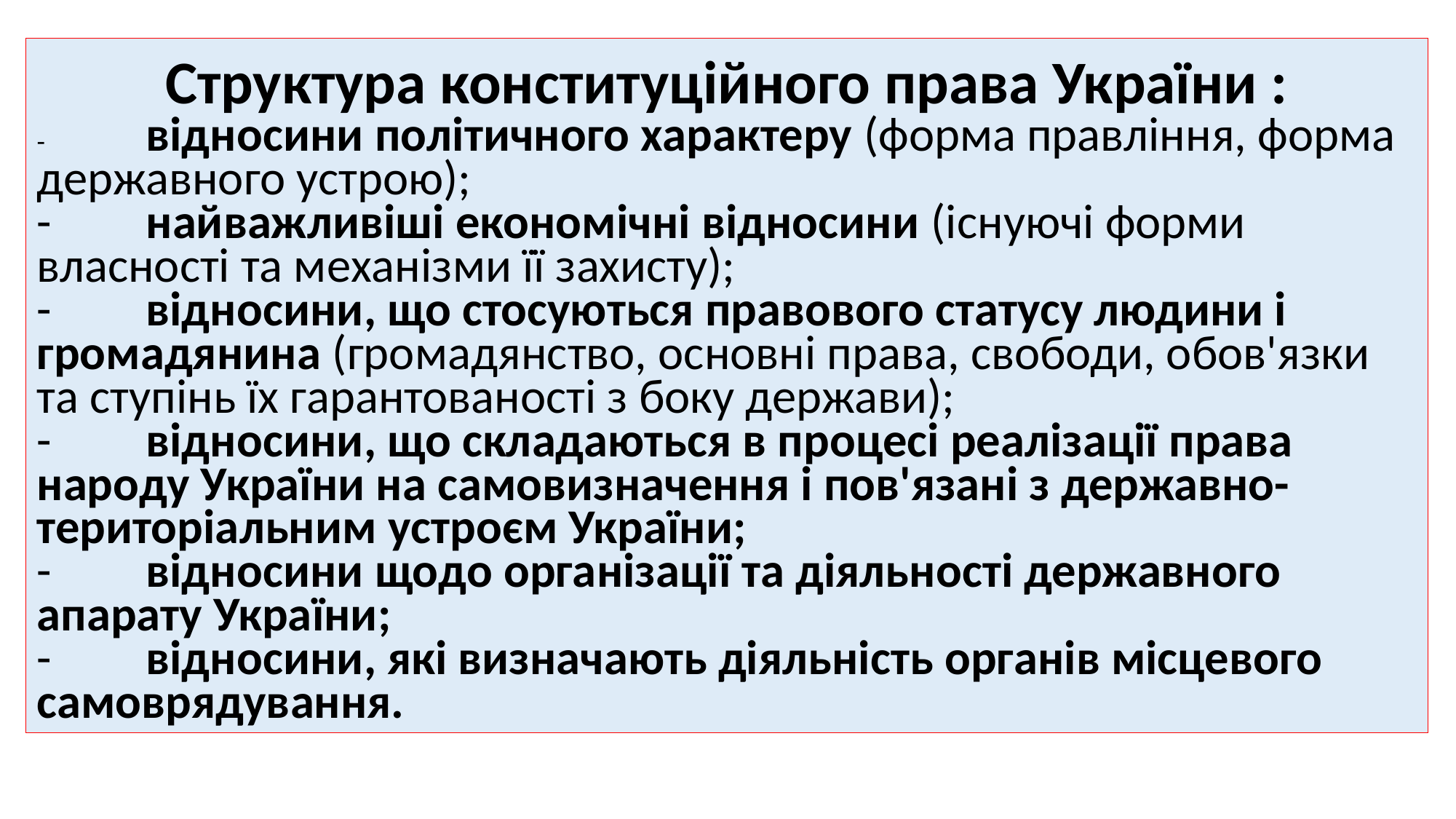

Структура конституційного права України :
-	відносини політичного характеру (форма правління, форма державного устрою);
-	найважливіші економічні відносини (існуючі форми власності та механізми її захисту);
-	відносини, що стосуються правового статусу людини і громадянина (громадянство, основні права, свободи, обов'язки та ступінь їх гарантованості з боку держави);
-	відносини, що складаються в процесі реалізації права народу України на самовизначення і пов'язані з державно-територіальним устроєм України;
-	відносини щодо організації та діяльності державного апарату України;
-	відносини, які визначають діяльність органів місцевого самоврядування.